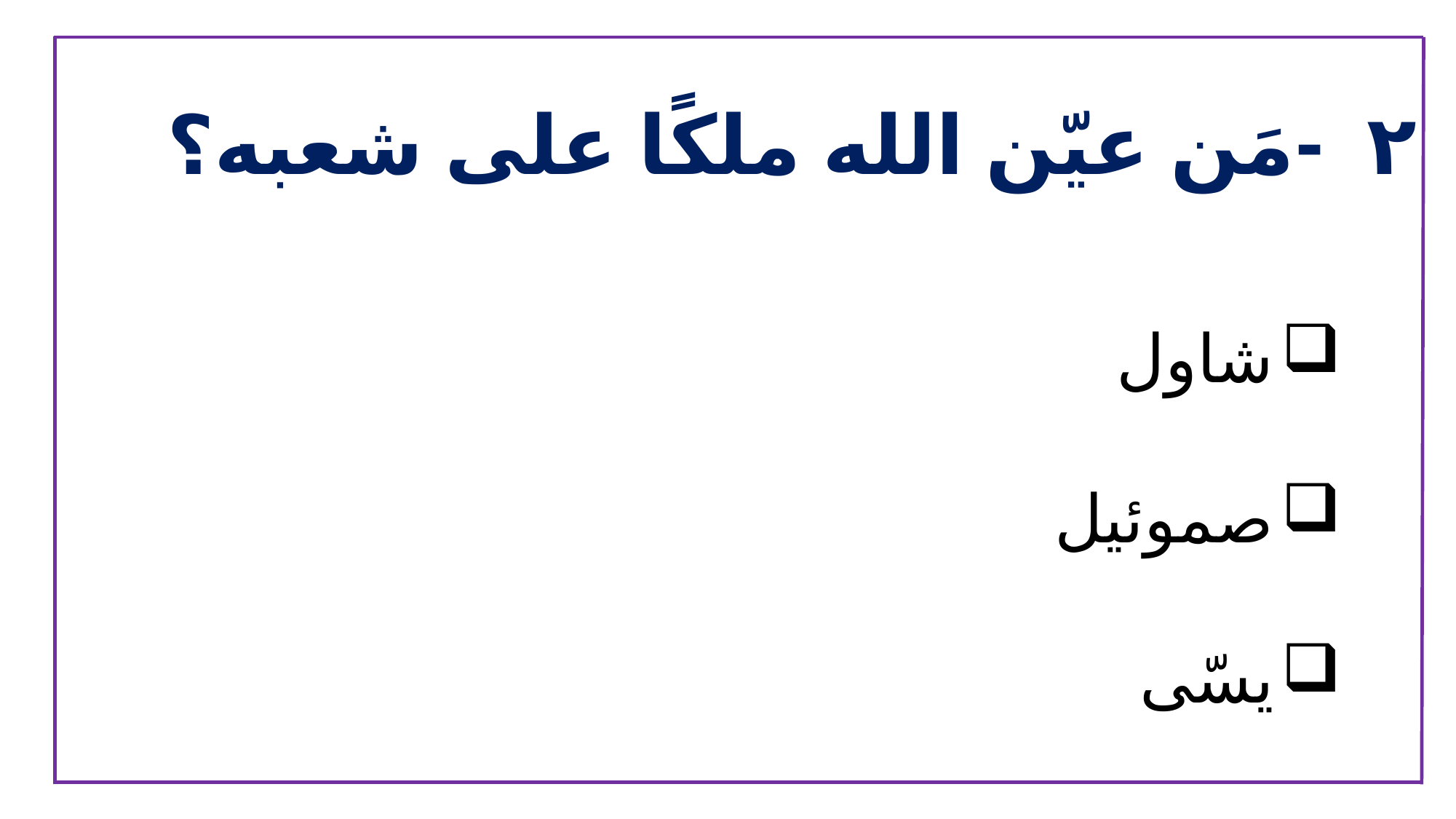

٢  -مَن عيّن الله ملكًا على شعبه؟
شاول
صموئيل
يسّى